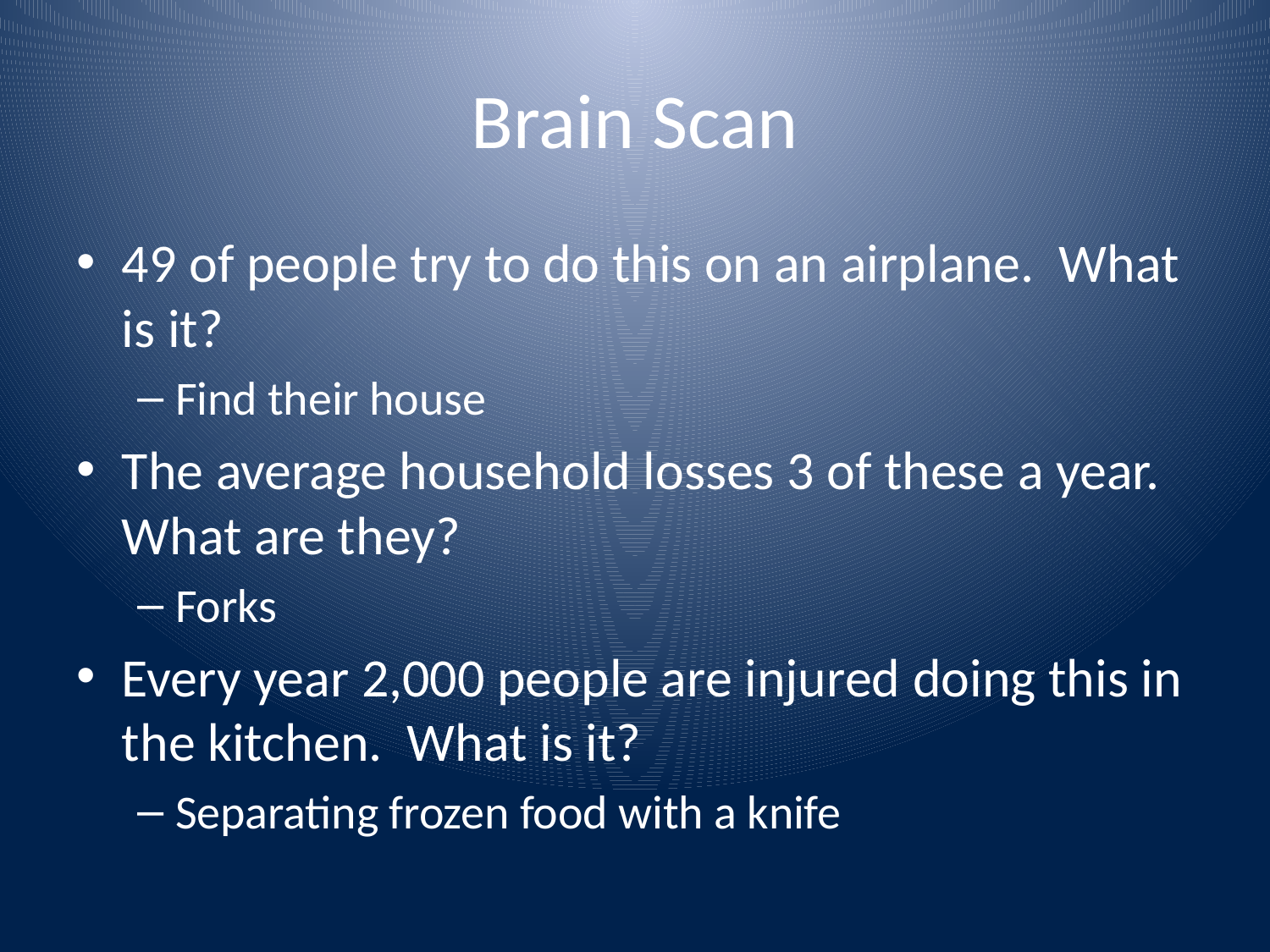

# Brain Scan
49 of people try to do this on an airplane.  What is it?
Find their house
The average household losses 3 of these a year.  What are they?
Forks
Every year 2,000 people are injured doing this in the kitchen.  What is it?
Separating frozen food with a knife